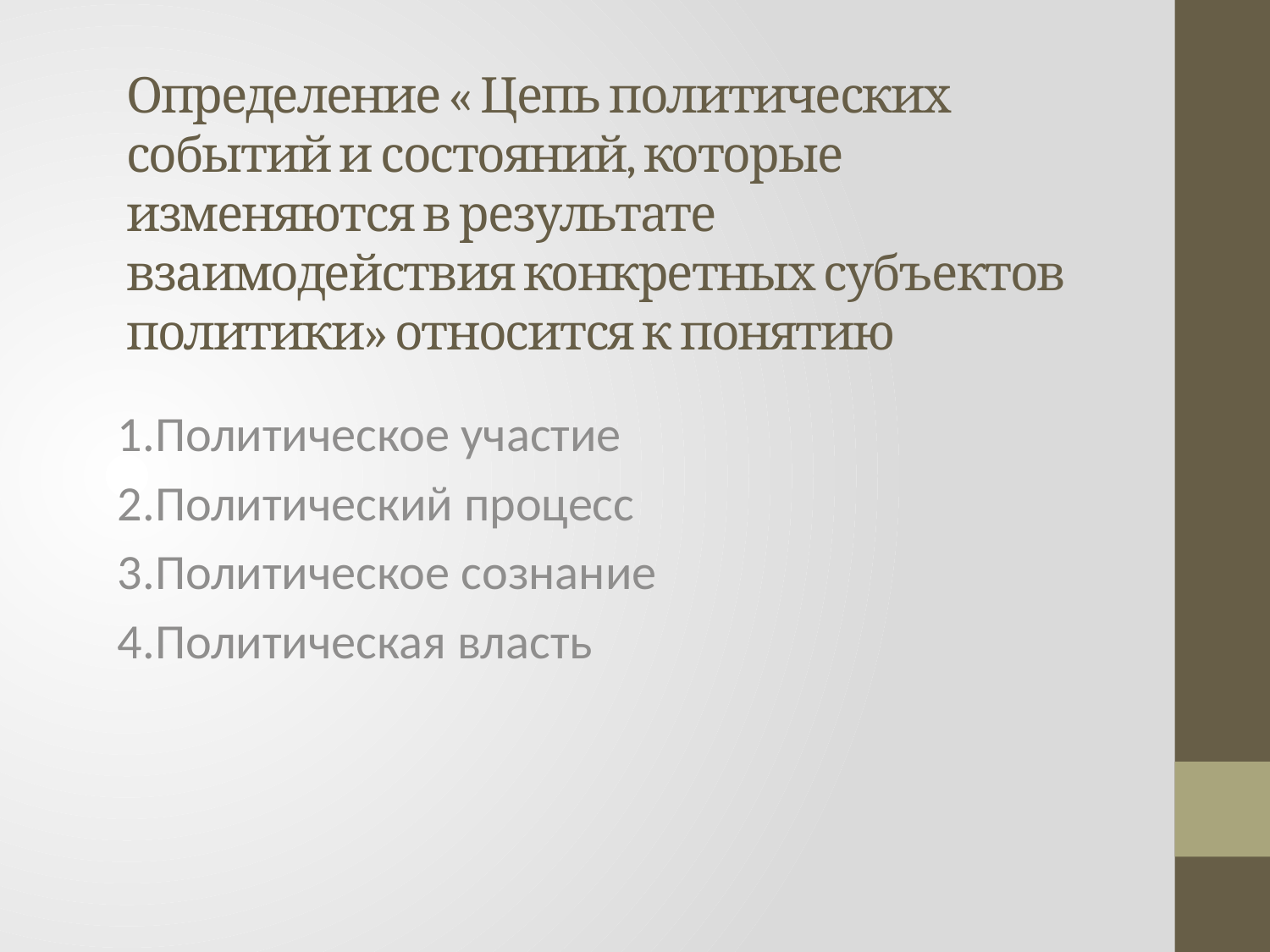

# Определение « Цепь политических событий и состояний, которые изменяются в результате взаимодействия конкретных субъектов политики» относится к понятию
1.Политическое участие
2.Политический процесс
3.Политическое сознание
4.Политическая власть